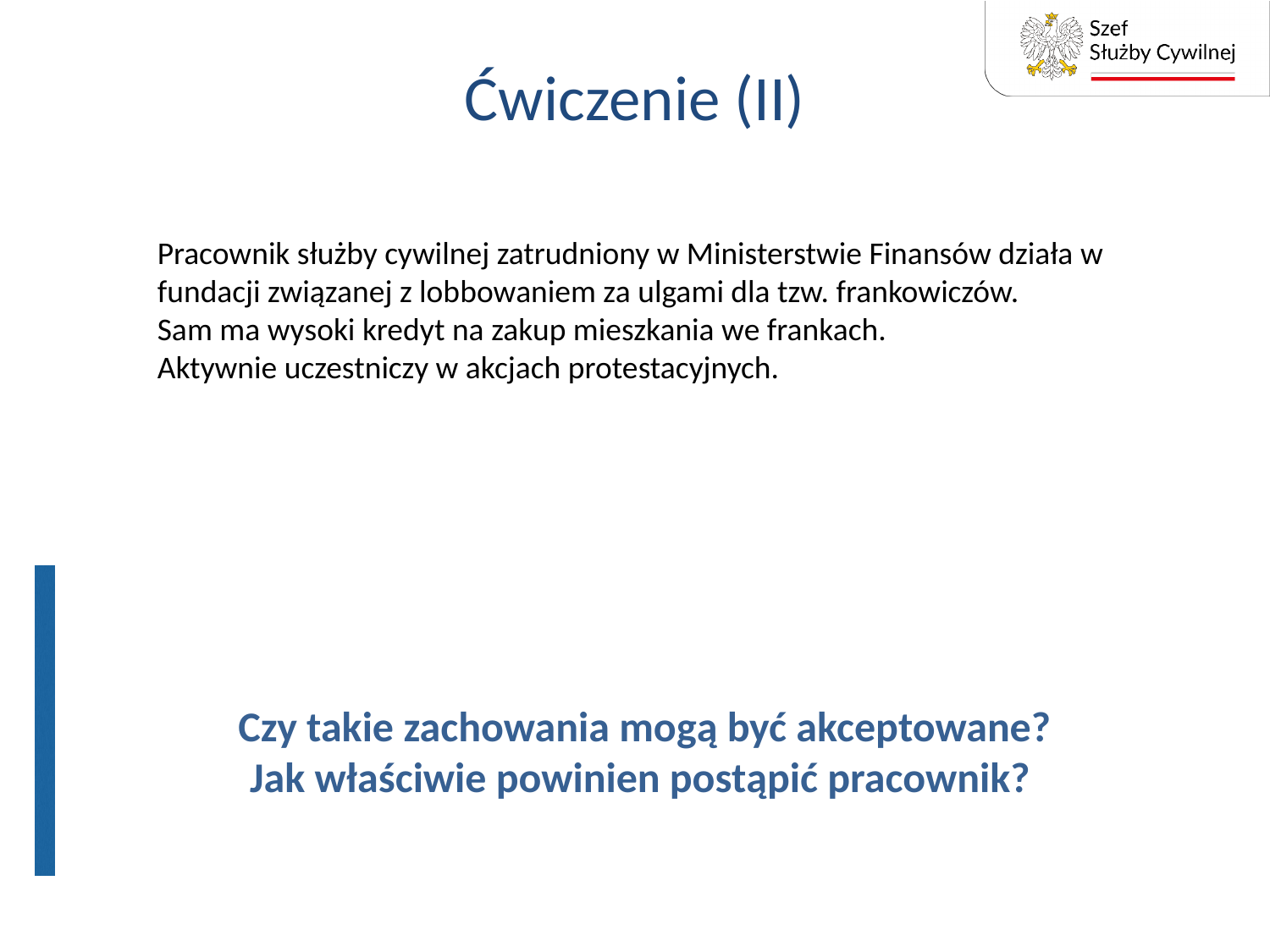

# Ćwiczenie (II)
Pracownik służby cywilnej zatrudniony w Ministerstwie Finansów działa w fundacji związanej z lobbowaniem za ulgami dla tzw. frankowiczów.
Sam ma wysoki kredyt na zakup mieszkania we frankach.
Aktywnie uczestniczy w akcjach protestacyjnych.
Czy takie zachowania mogą być akceptowane?
Jak właściwie powinien postąpić pracownik?